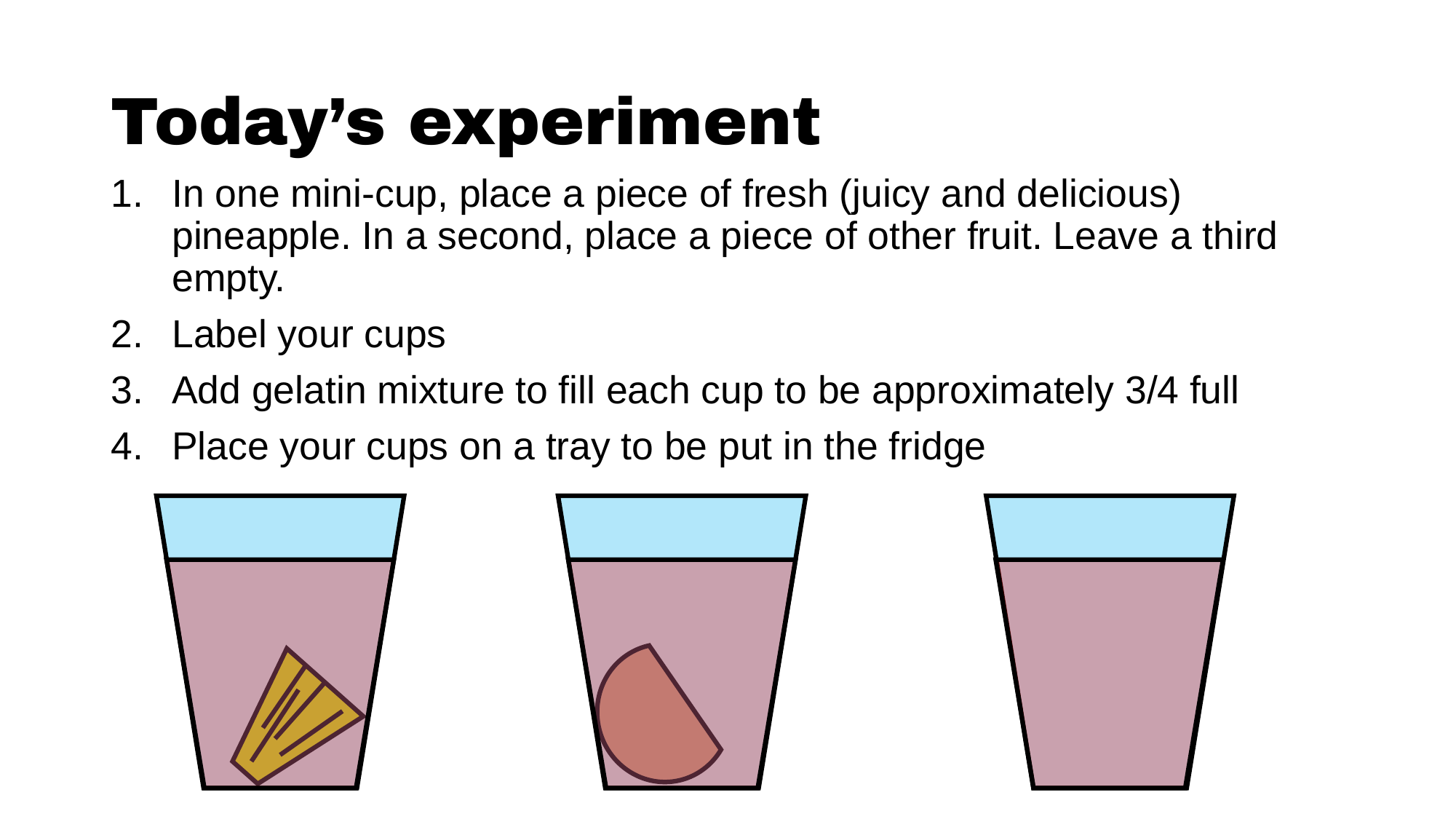

# Today’s experiment
In one mini-cup, place a piece of fresh (juicy and delicious) pineapple. In a second, place a piece of other fruit. Leave a third empty.
Label your cups
Add gelatin mixture to fill each cup to be approximately 3/4 full
Place your cups on a tray to be put in the fridge